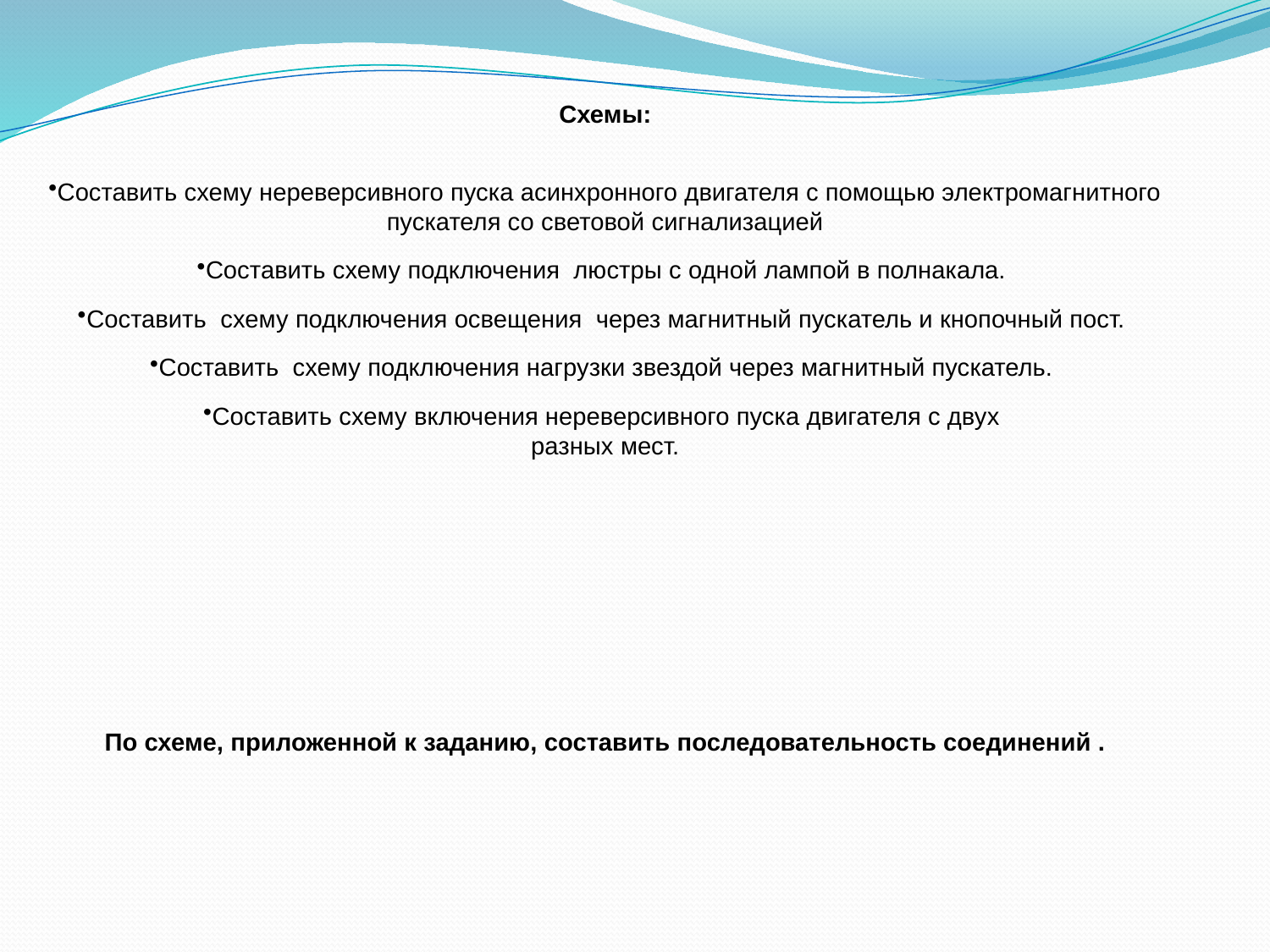

Схемы:

Составить схему нереверсивного пуска асинхронного двигателя с помощью электромагнитного пускателя со световой сигнализацией

Составить схему подключения  люстры с одной лампой в полнакала.

Составить  схему подключения освещения  через магнитный пускатель и кнопочный пост.

Составить  схему подключения нагрузки звездой через магнитный пускатель.

Составить схему включения нереверсивного пуска двигателя с двух
разных мест.

По схеме, приложенной к заданию, составить последовательность соединений .